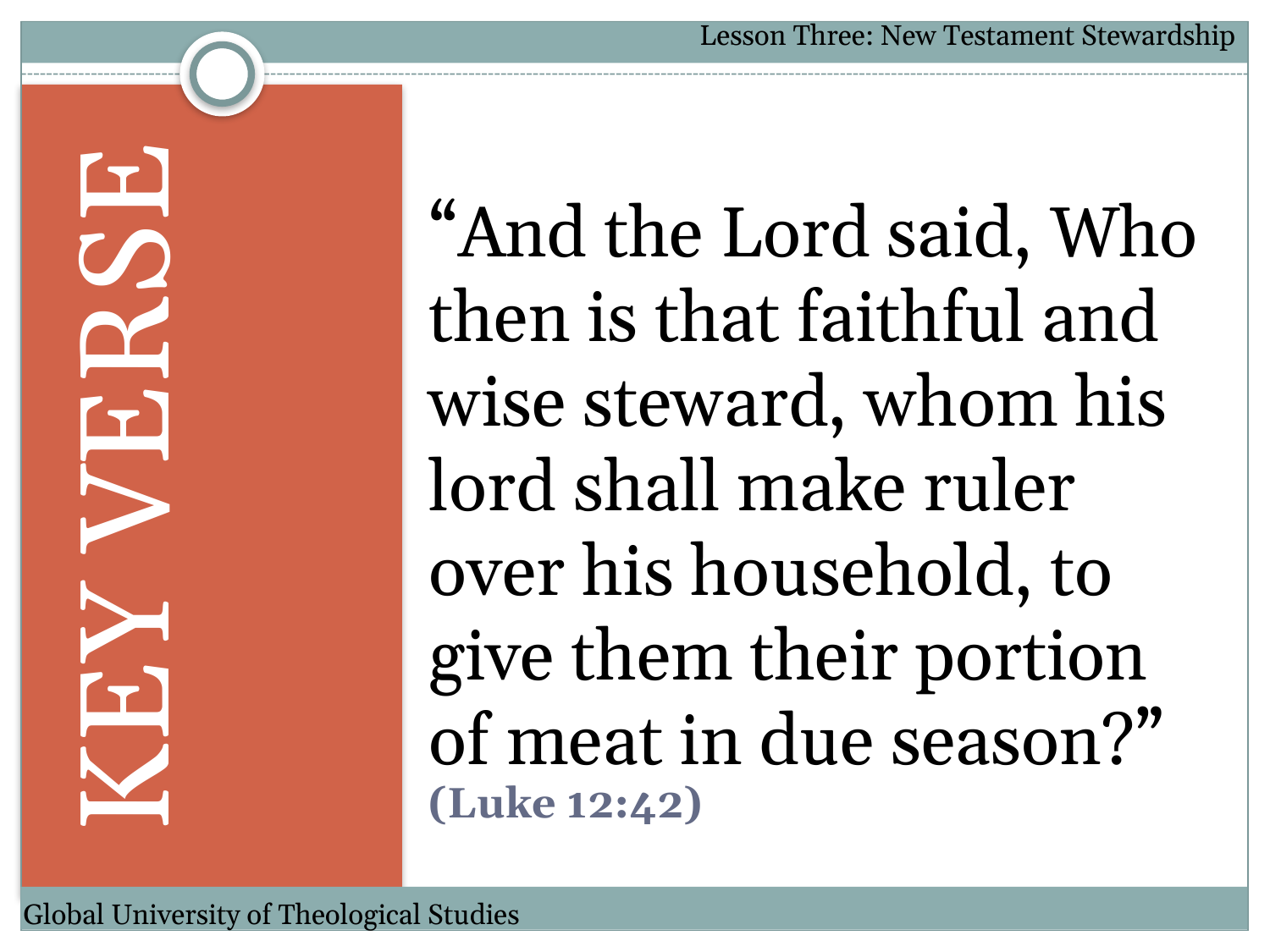

Lesson Three: New Testament Stewardship
Key verse
“And the Lord said, Who then is that faithful and wise steward, whom his lord shall make ruler over his household, to give them their portion of meat in due season?”
# (Luke 12:42)
Global University of Theological Studies